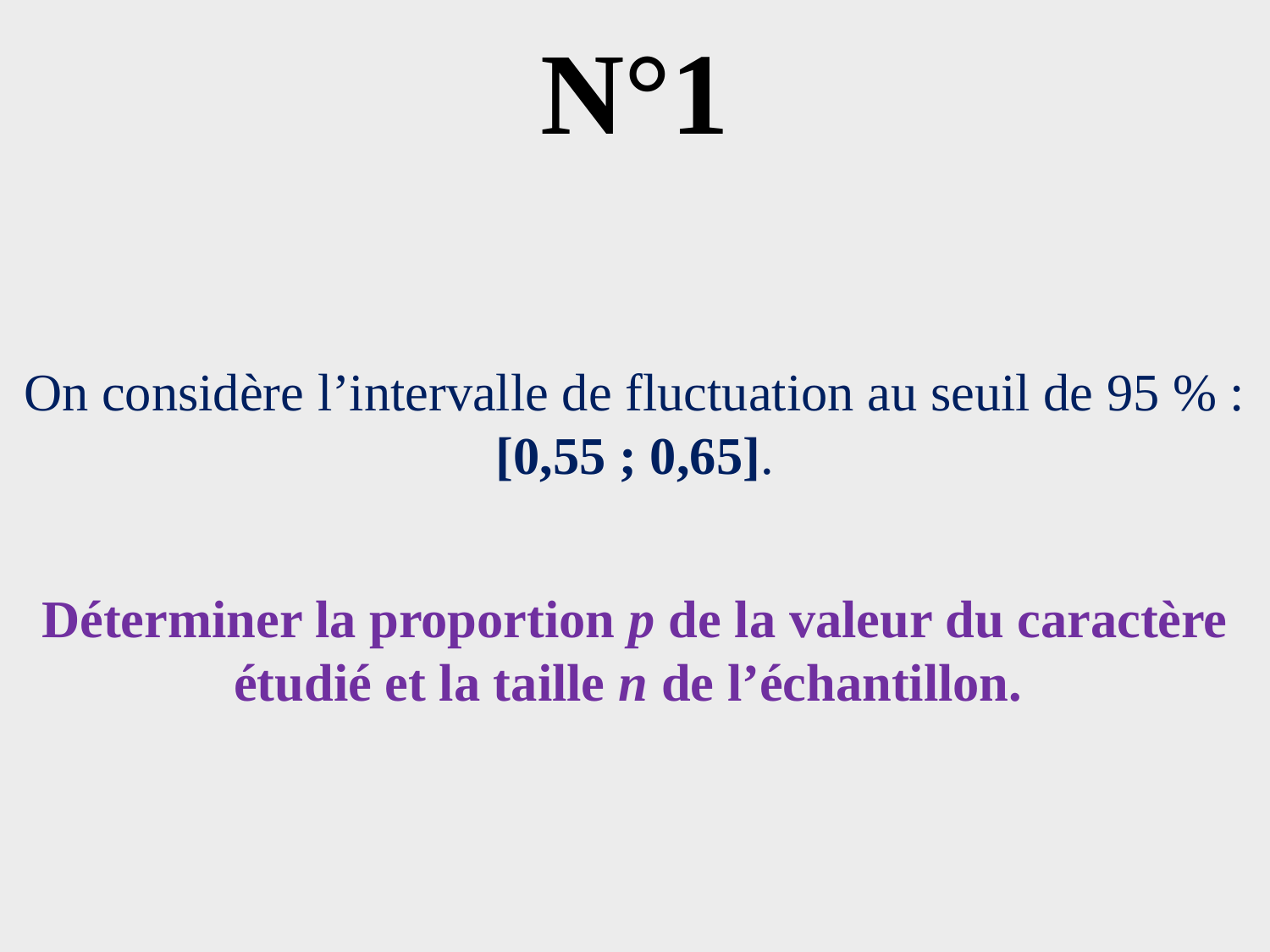

N°1
On considère l’intervalle de fluctuation au seuil de 95 % :
[0,55 ; 0,65].
Déterminer la proportion p de la valeur du caractère étudié et la taille n de l’échantillon.